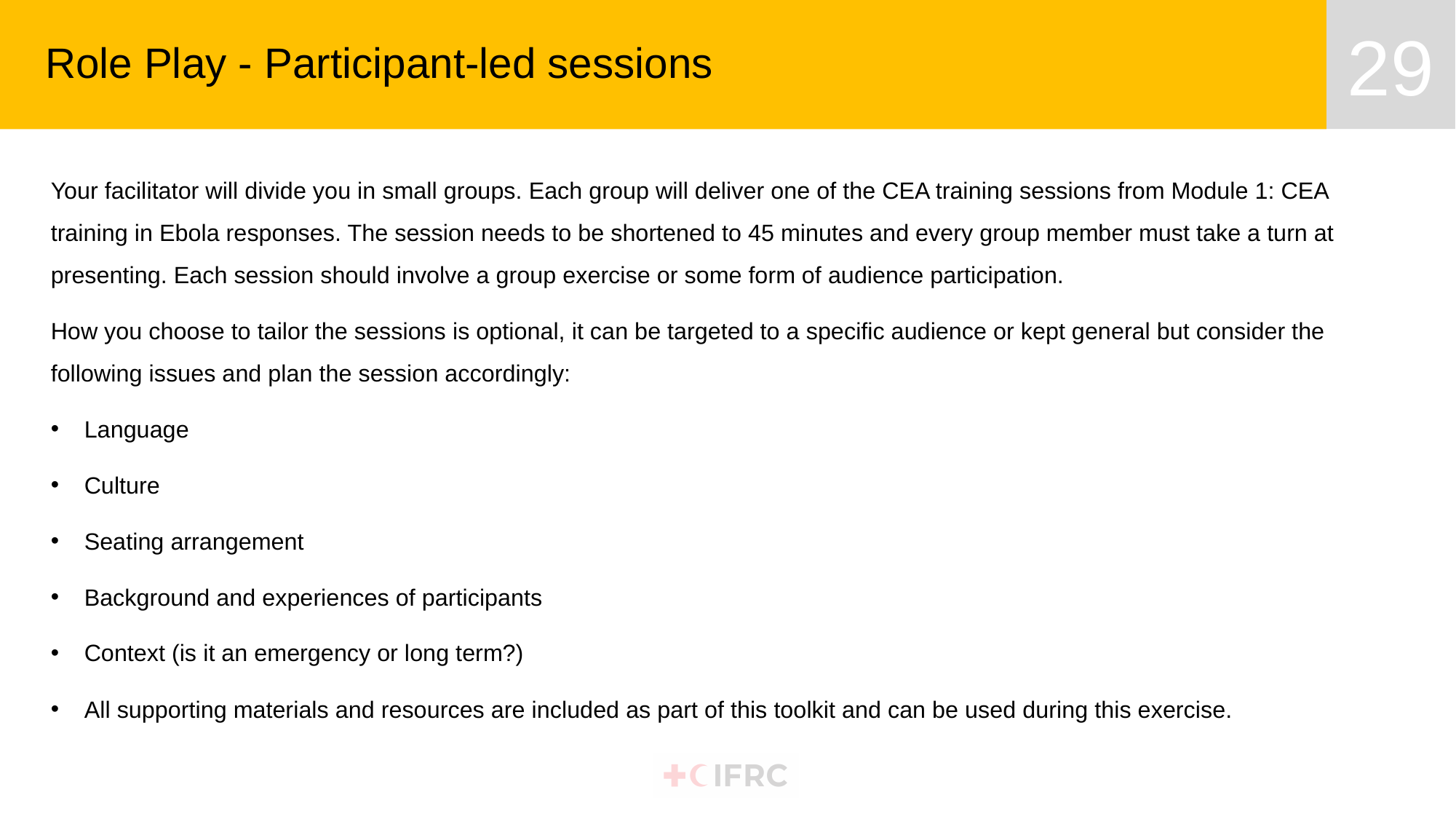

# Role Play - Participant-led sessions
Your facilitator will divide you in small groups. Each group will deliver one of the CEA training sessions from Module 1: CEA training in Ebola responses. The session needs to be shortened to 45 minutes and every group member must take a turn at presenting. Each session should involve a group exercise or some form of audience participation.
How you choose to tailor the sessions is optional, it can be targeted to a specific audience or kept general but consider the following issues and plan the session accordingly:
Language
Culture
Seating arrangement
Background and experiences of participants
Context (is it an emergency or long term?)
All supporting materials and resources are included as part of this toolkit and can be used during this exercise.